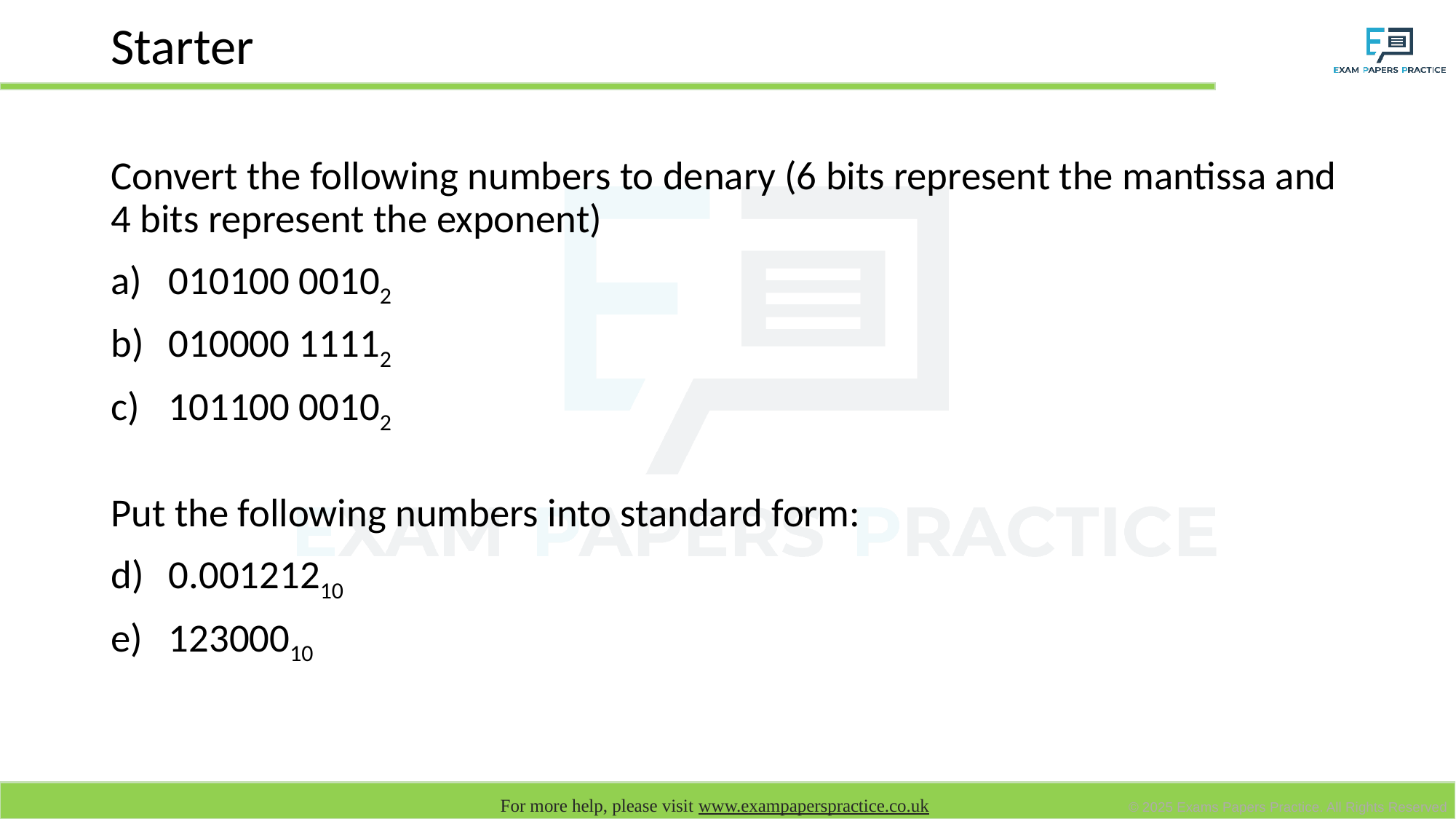

# Starter
Convert the following numbers to denary (6 bits represent the mantissa and 4 bits represent the exponent)
010100 00102
010000 11112
101100 00102

Put the following numbers into standard form:
0.00121210
12300010